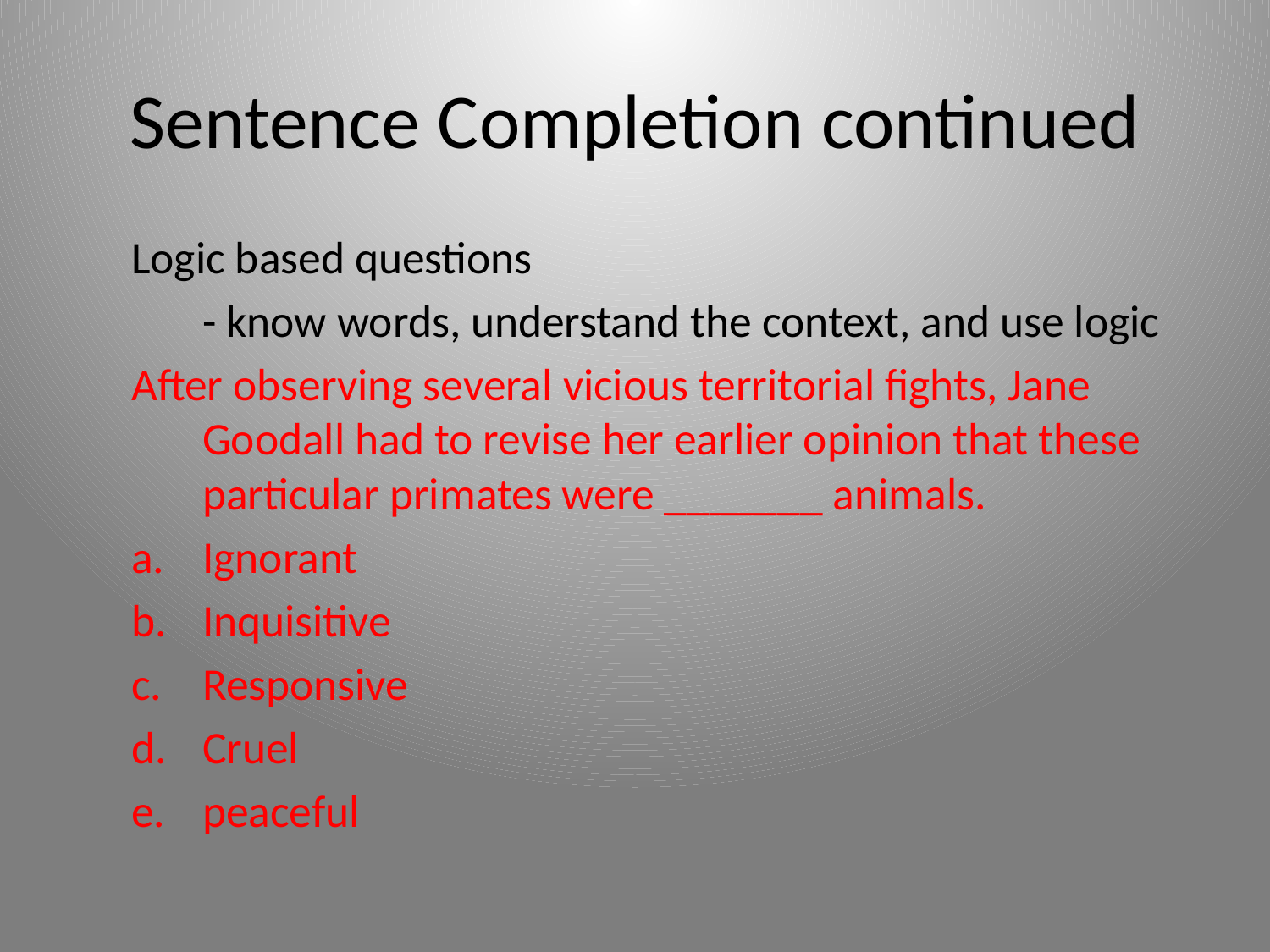

# Sentence Completion continued
Logic based questions
		- know words, understand the context, and use logic
After observing several vicious territorial fights, Jane Goodall had to revise her earlier opinion that these particular primates were _______ animals.
Ignorant
Inquisitive
Responsive
Cruel
peaceful